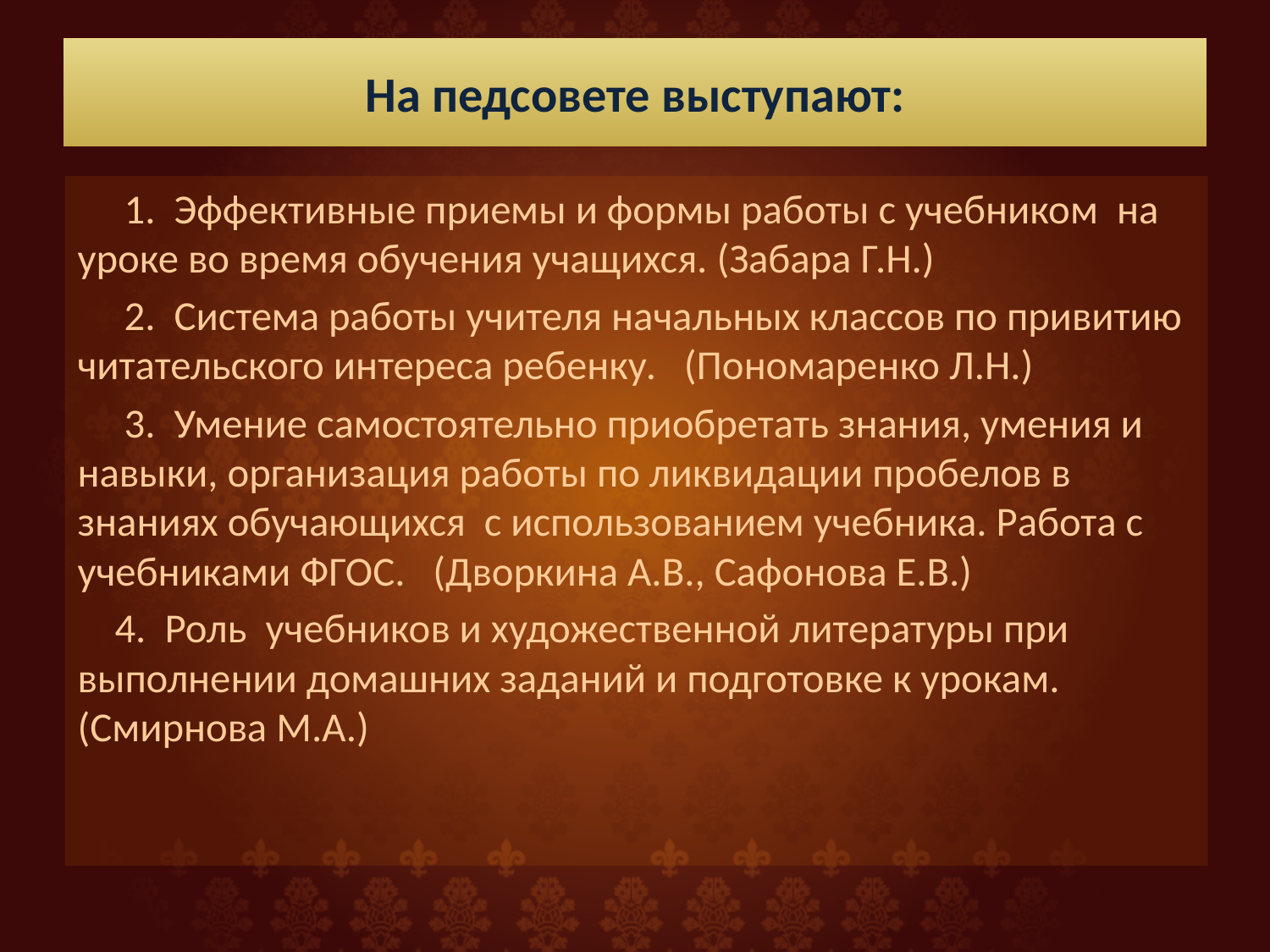

# На педсовете выступают:
     1.  Эффективные приемы и формы работы с учебником  на уроке во время обучения учащихся. (Забара Г.Н.)
     2.  Система работы учителя начальных классов по привитию читательского интереса ребенку.   (Пономаренко Л.Н.)
     3.  Умение самостоятельно приобретать знания, умения и навыки, организация работы по ликвидации пробелов в знаниях обучающихся  с использованием учебника. Работа с учебниками ФГОС.   (Дворкина А.В., Сафонова Е.В.)
    4.  Роль  учебников и художественной литературы при выполнении домашних заданий и подготовке к урокам. (Смирнова М.А.)